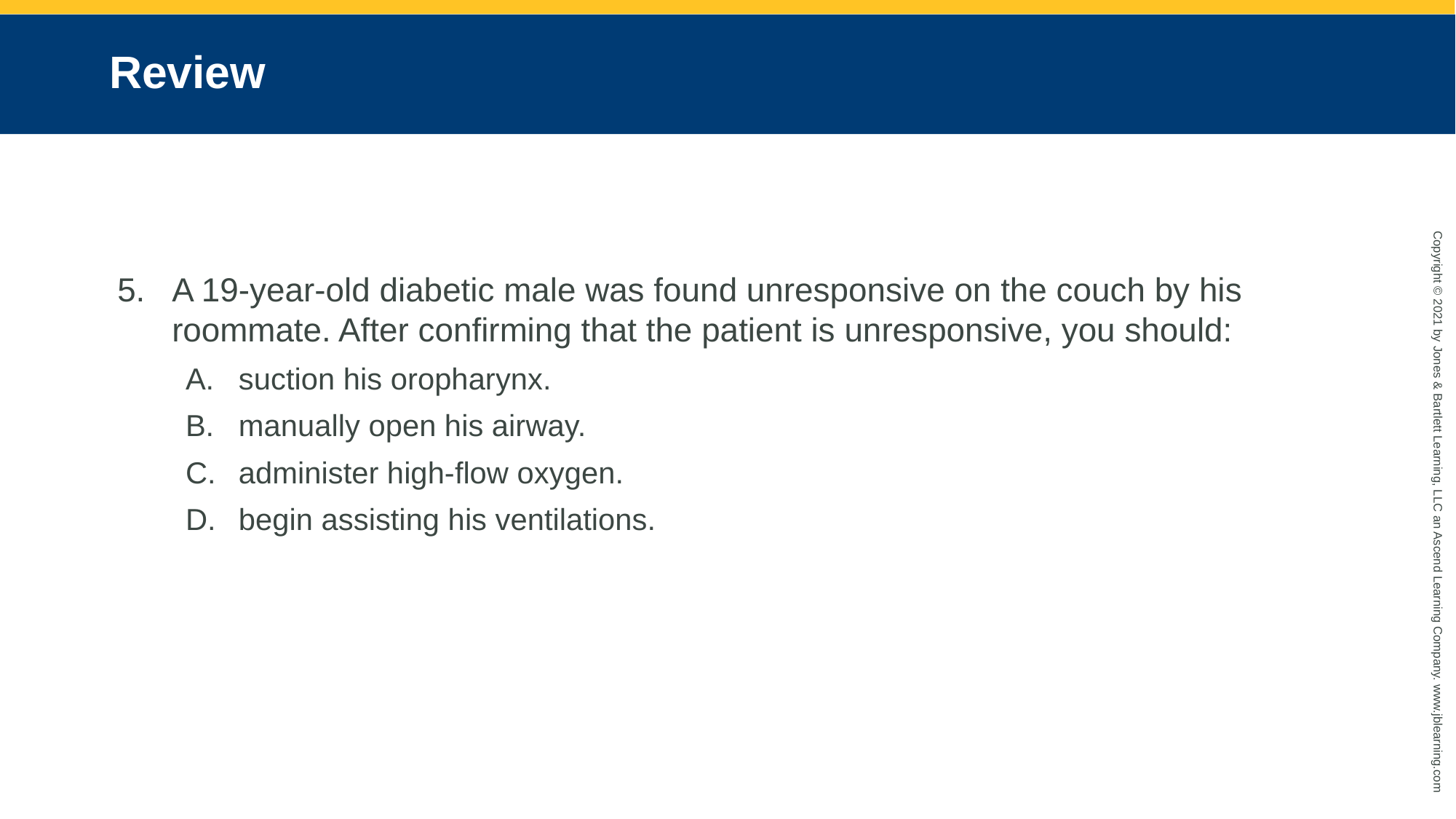

# Review
A 19-year-old diabetic male was found unresponsive on the couch by his roommate. After confirming that the patient is unresponsive, you should:
suction his oropharynx.
manually open his airway.
administer high-flow oxygen.
begin assisting his ventilations.